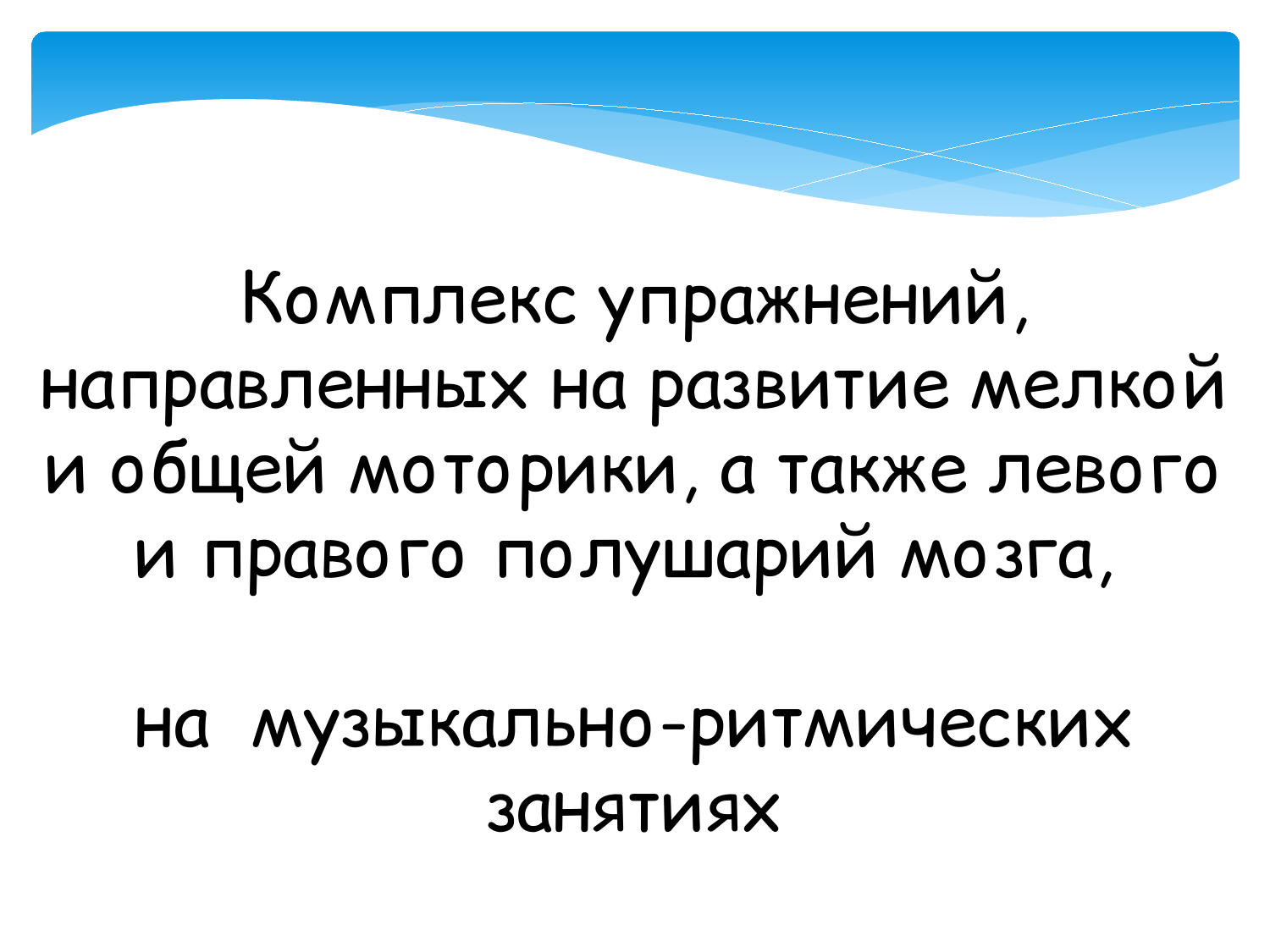

Комплекс упражнений, направленных на развитие мелкой и общей моторики, а также левого и правого полушарий мозга,

на  музыкально-ритмических занятиях